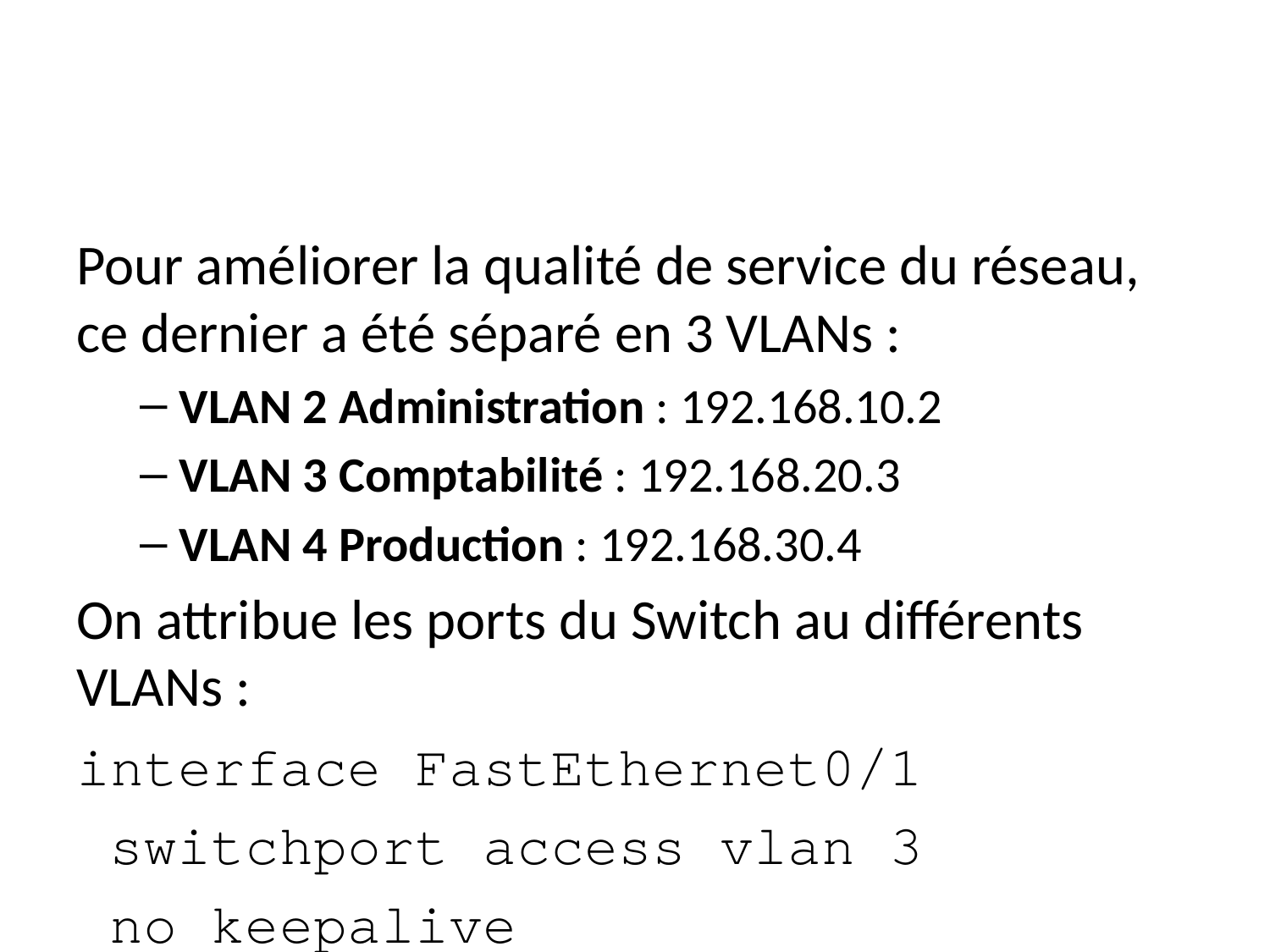

Pour améliorer la qualité de service du réseau, ce dernier a été séparé en 3 VLANs :
VLAN 2 Administration : 192.168.10.2
VLAN 3 Comptabilité : 192.168.20.3
VLAN 4 Production : 192.168.30.4
On attribue les ports du Switch au différents VLANs :
interface FastEthernet0/1
 switchport access vlan 3
 no keepalive
!
interface FastEthernet0/2
 switchport access vlan 3
 no keepalive
!
interface FastEthernet0/17
 switchport access vlan 4
 no keepalive
!
interface FastEthernet0/18
 switchport access vlan 4
 no keepalive
!
interface FastEthernet0/33
 switchport access vlan 2
 no keepalive
!
interface FastEthernet0/48
 switchport trunk encapsulation dot1q
 switchport mode trunk
 no keepalive
!
Routeur